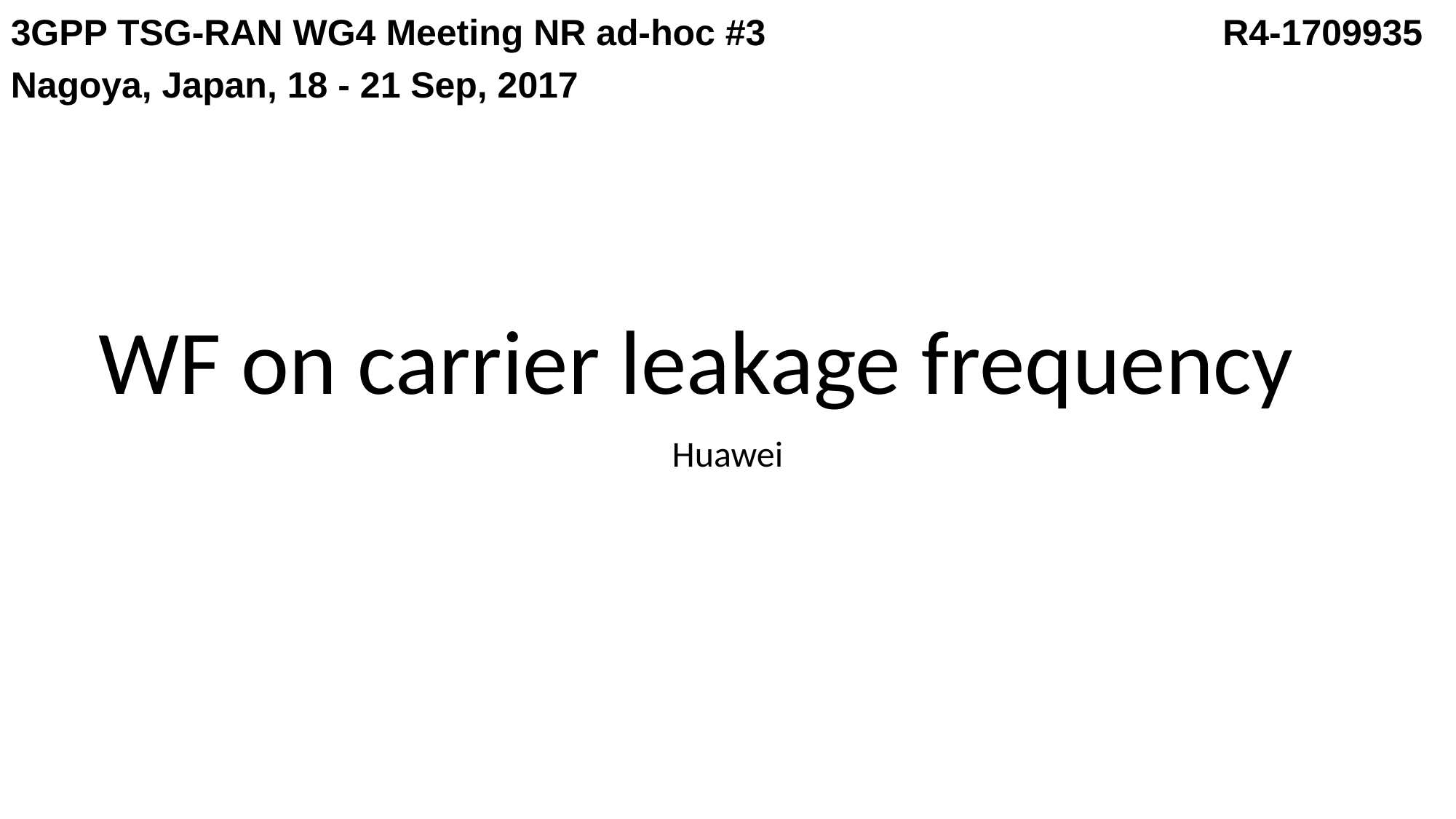

3GPP TSG-RAN WG4 Meeting NR ad-hoc #3	                                             R4-1709935
Nagoya, Japan, 18 - 21 Sep, 2017
# WF on carrier leakage frequency
Huawei